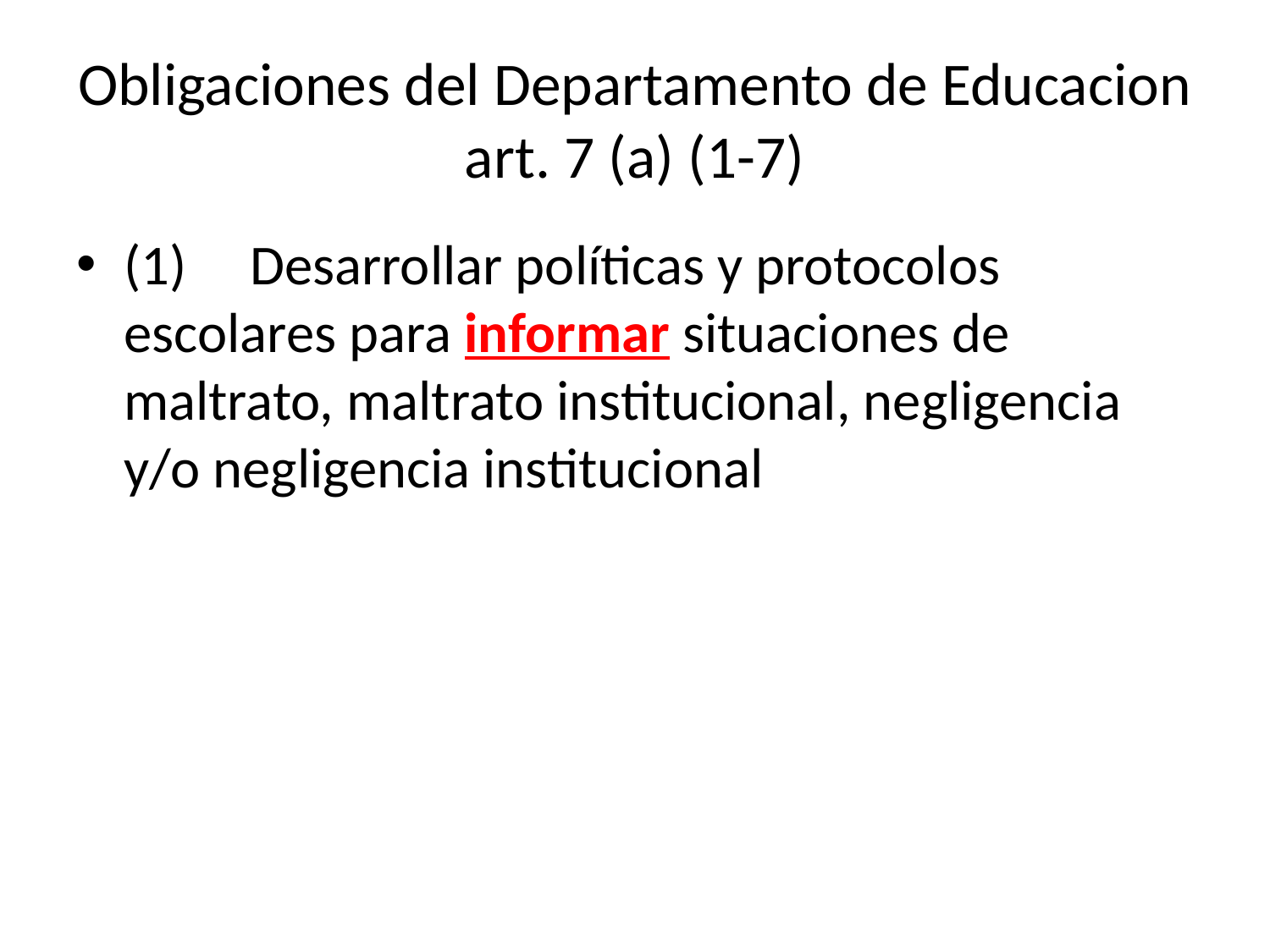

# Obligaciones del Departamento de Educacion art. 7 (a) (1-7)
(1)     Desarrollar políticas y protocolos escolares para informar situaciones de maltrato, maltrato institucional, negligencia y/o negligencia institucional